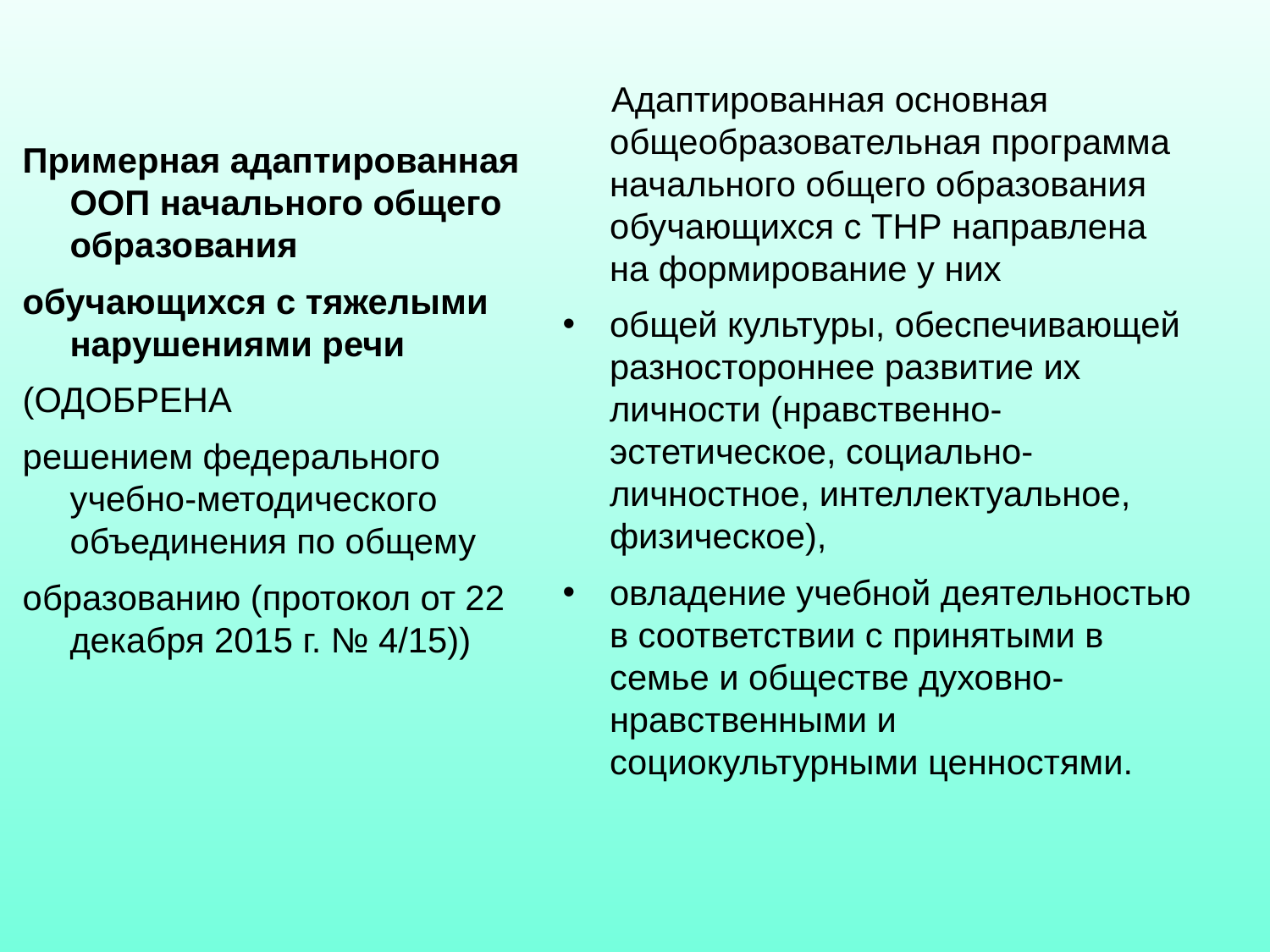

Адаптированная основная общеобразовательная программа начального общего образования обучающихся с ТНР направлена на формирование у них
общей культуры, обеспечивающей разностороннее развитие их личности (нравственно-эстетическое, социально-личностное, интеллектуальное, физическое),
овладение учебной деятельностью в соответствии с принятыми в семье и обществе духовно-нравственными и социокультурными ценностями.
# Примерная адаптированная ООП начального общего образования
обучающихся с тяжелыми нарушениями речи
(ОДОБРЕНА
решением федерального учебно-методического объединения по общему
образованию (протокол от 22 декабря 2015 г. № 4/15))